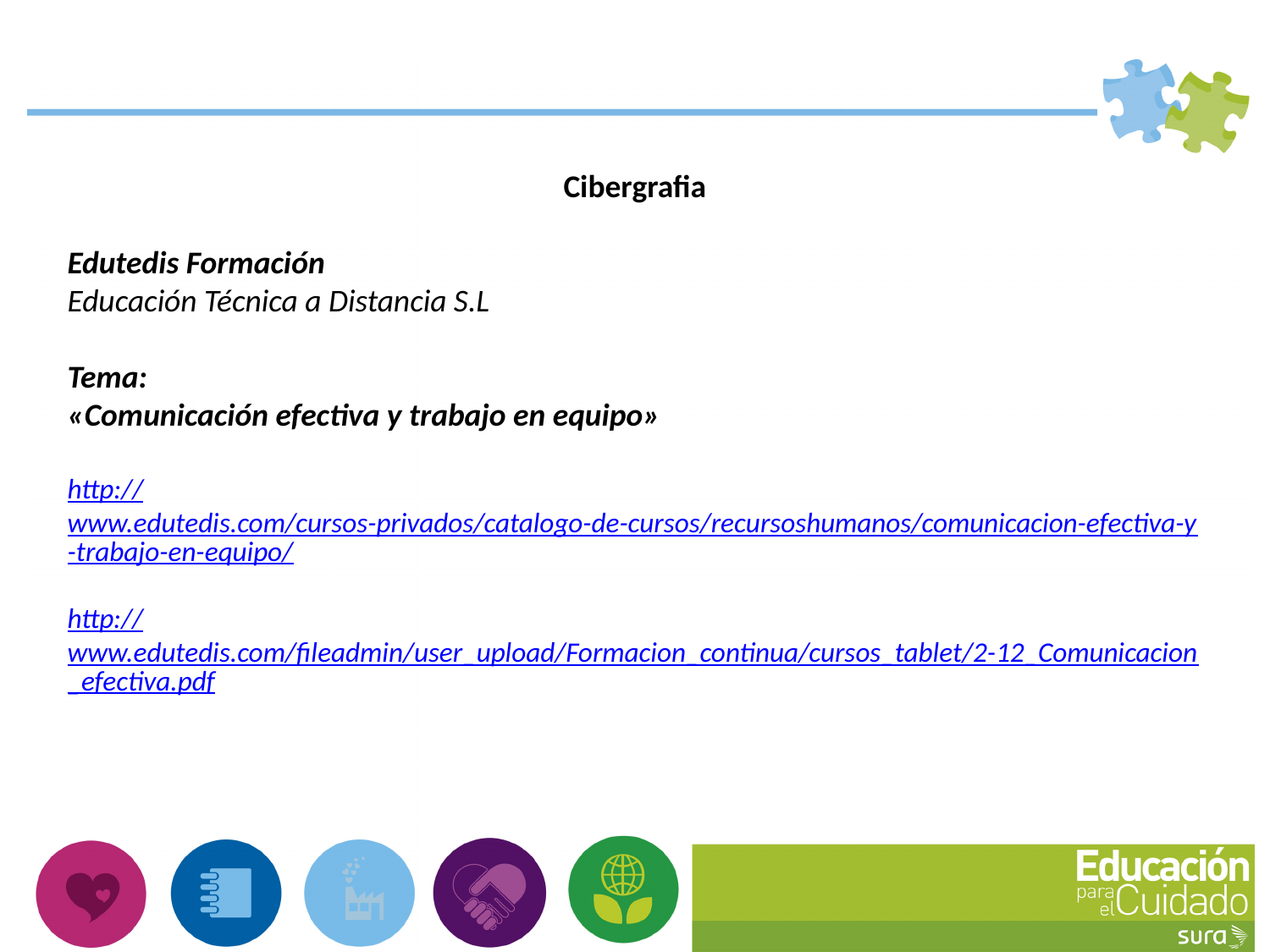

Cibergrafia

Edutedis Formación
Educación Técnica a Distancia S.L

Tema:
«Comunicación efectiva y trabajo en equipo»

http://www.edutedis.com/cursos-privados/catalogo-de-cursos/recursoshumanos/comunicacion-efectiva-y-trabajo-en-equipo/

http://www.edutedis.com/fileadmin/user_upload/Formacion_continua/cursos_tablet/2-12_Comunicacion_efectiva.pdf